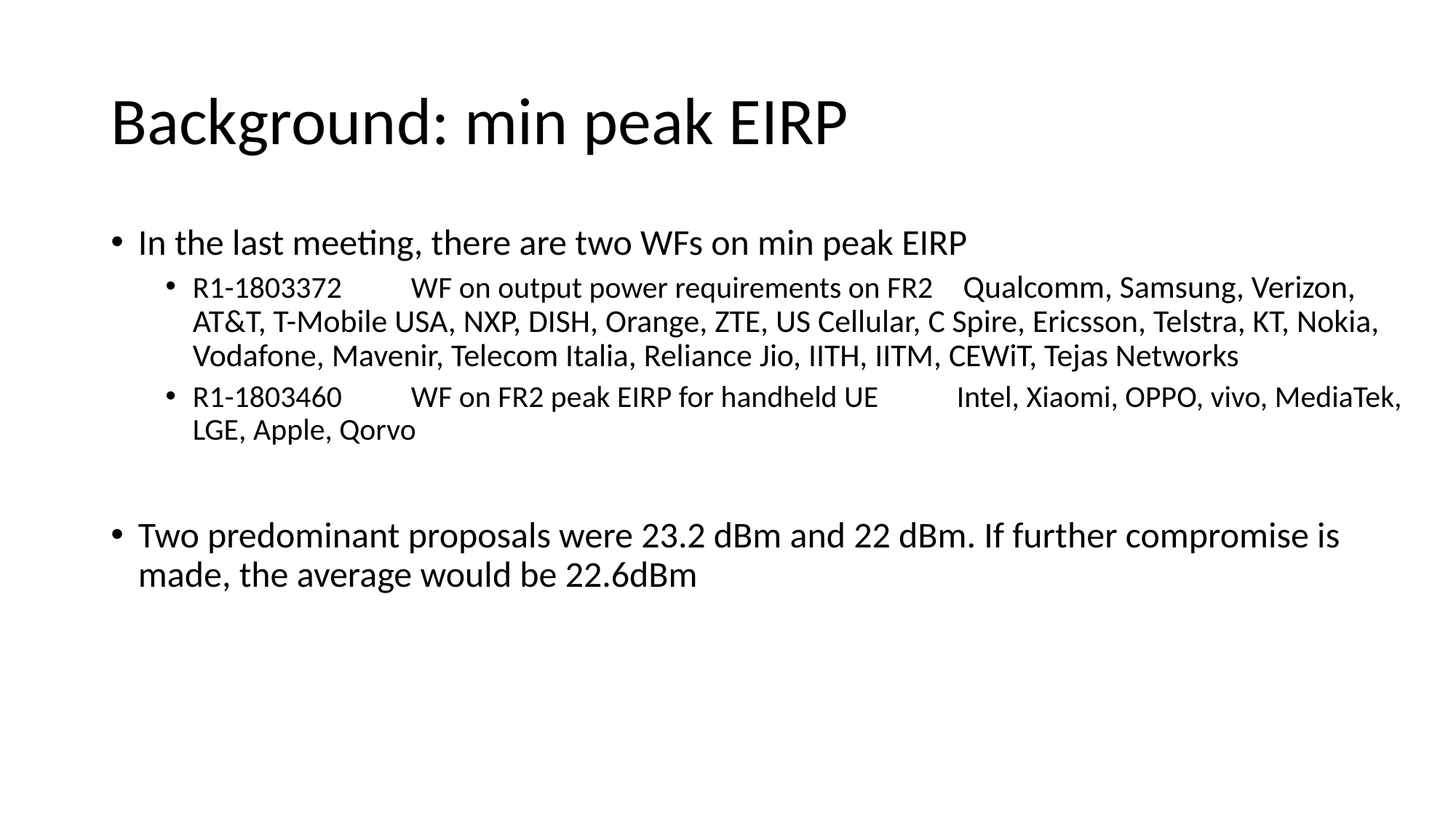

# Background: min peak EIRP
In the last meeting, there are two WFs on min peak EIRP
R1-1803372	WF on output power requirements on FR2	 Qualcomm, Samsung, Verizon, AT&T, T-Mobile USA, NXP, DISH, Orange, ZTE, US Cellular, C Spire, Ericsson, Telstra, KT, Nokia, Vodafone, Mavenir, Telecom Italia, Reliance Jio, IITH, IITM, CEWiT, Tejas Networks
R1-1803460	WF on FR2 peak EIRP for handheld UE	Intel, Xiaomi, OPPO, vivo, MediaTek, LGE, Apple, Qorvo

Two predominant proposals were 23.2 dBm and 22 dBm. If further compromise is made, the average would be 22.6dBm